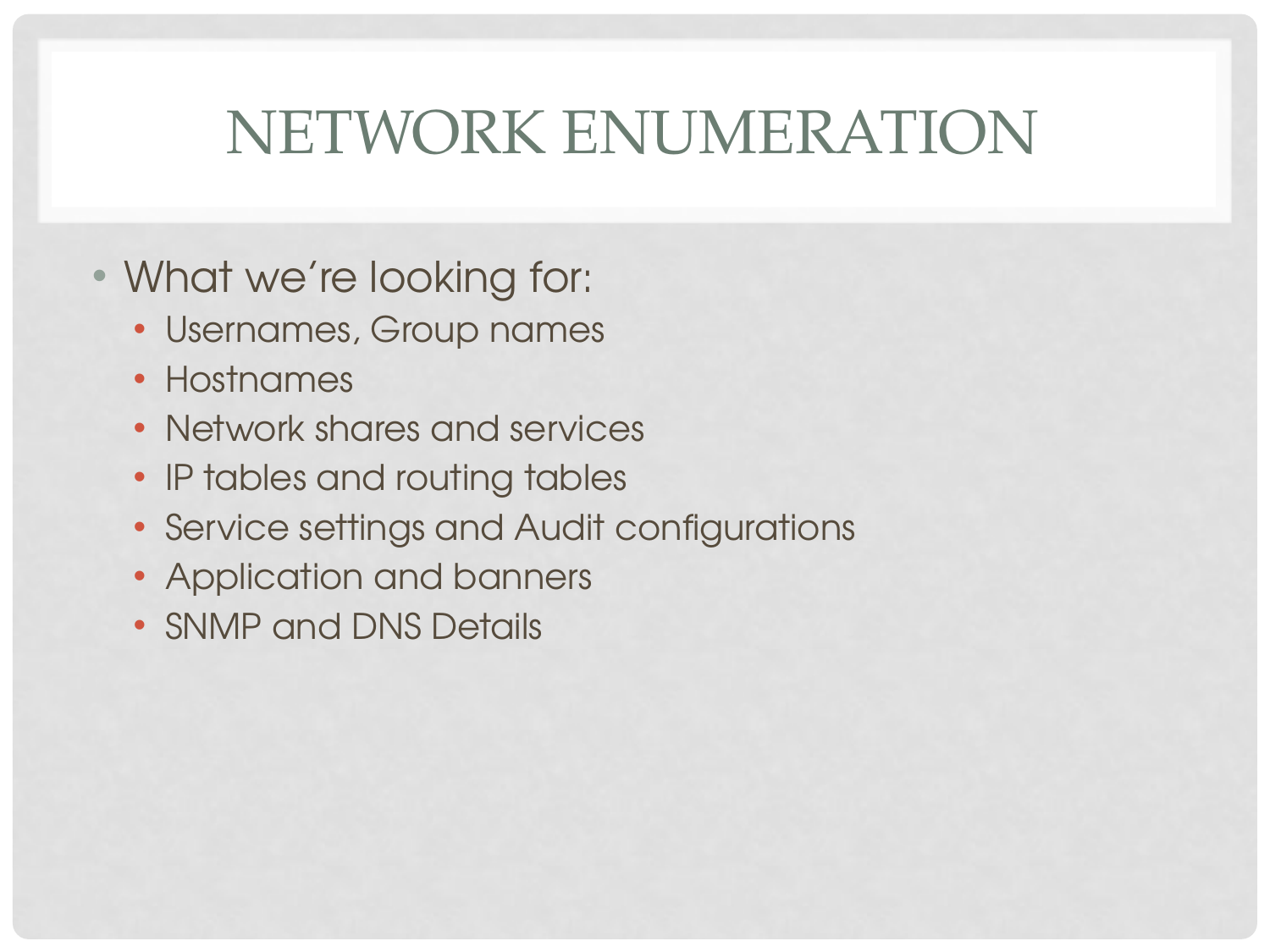

# Network enumeration
What we’re looking for:
Usernames, Group names
Hostnames
Network shares and services
IP tables and routing tables
Service settings and Audit configurations
Application and banners
SNMP and DNS Details